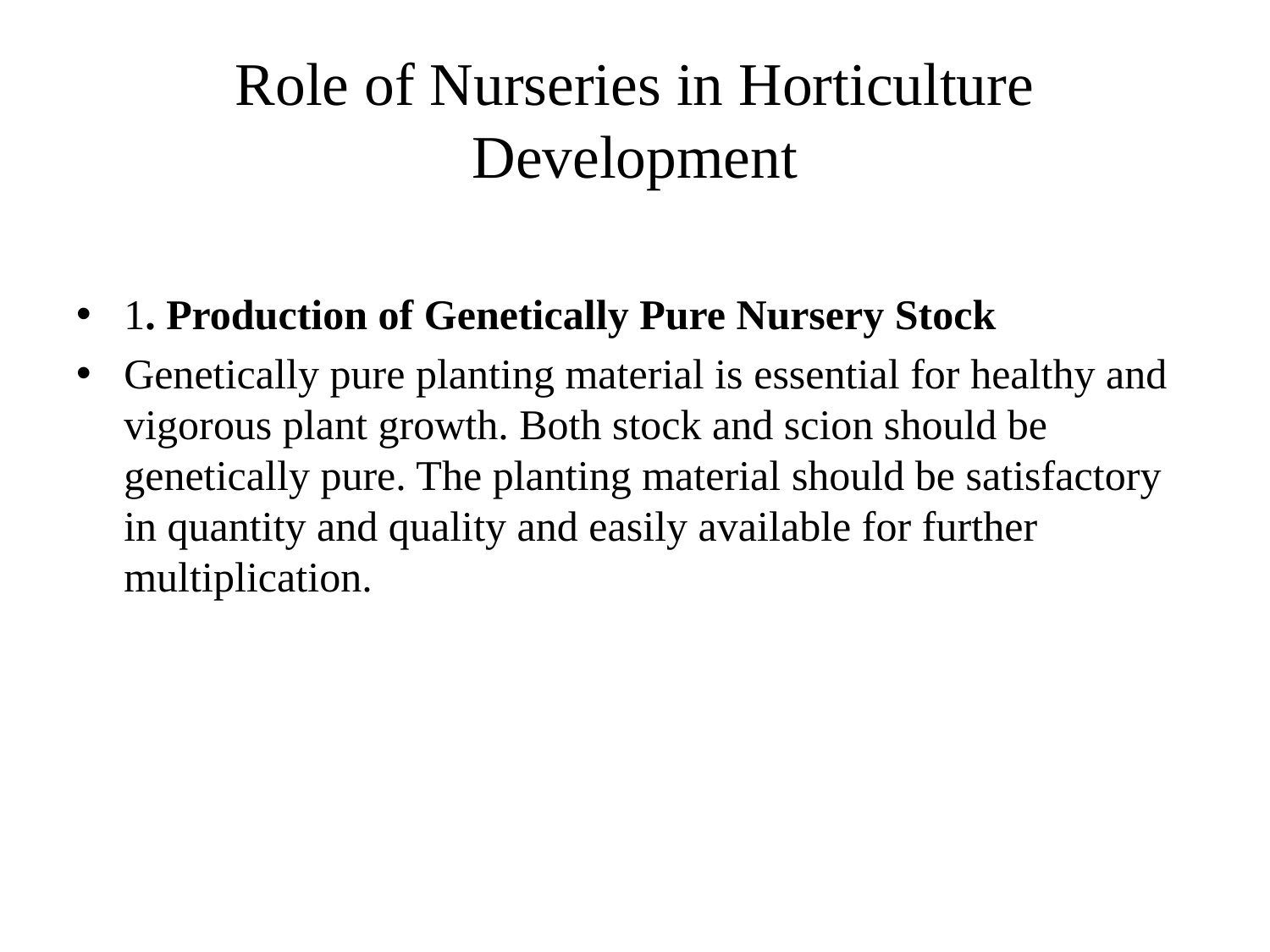

# Role of Nurseries in Horticulture Development

1. Production of Genetically Pure Nursery Stock
Genetically pure planting material is essential for healthy and vigorous plant growth. Both stock and scion should be genetically pure. The planting material should be satisfactory in quantity and quality and easily available for further multiplication.